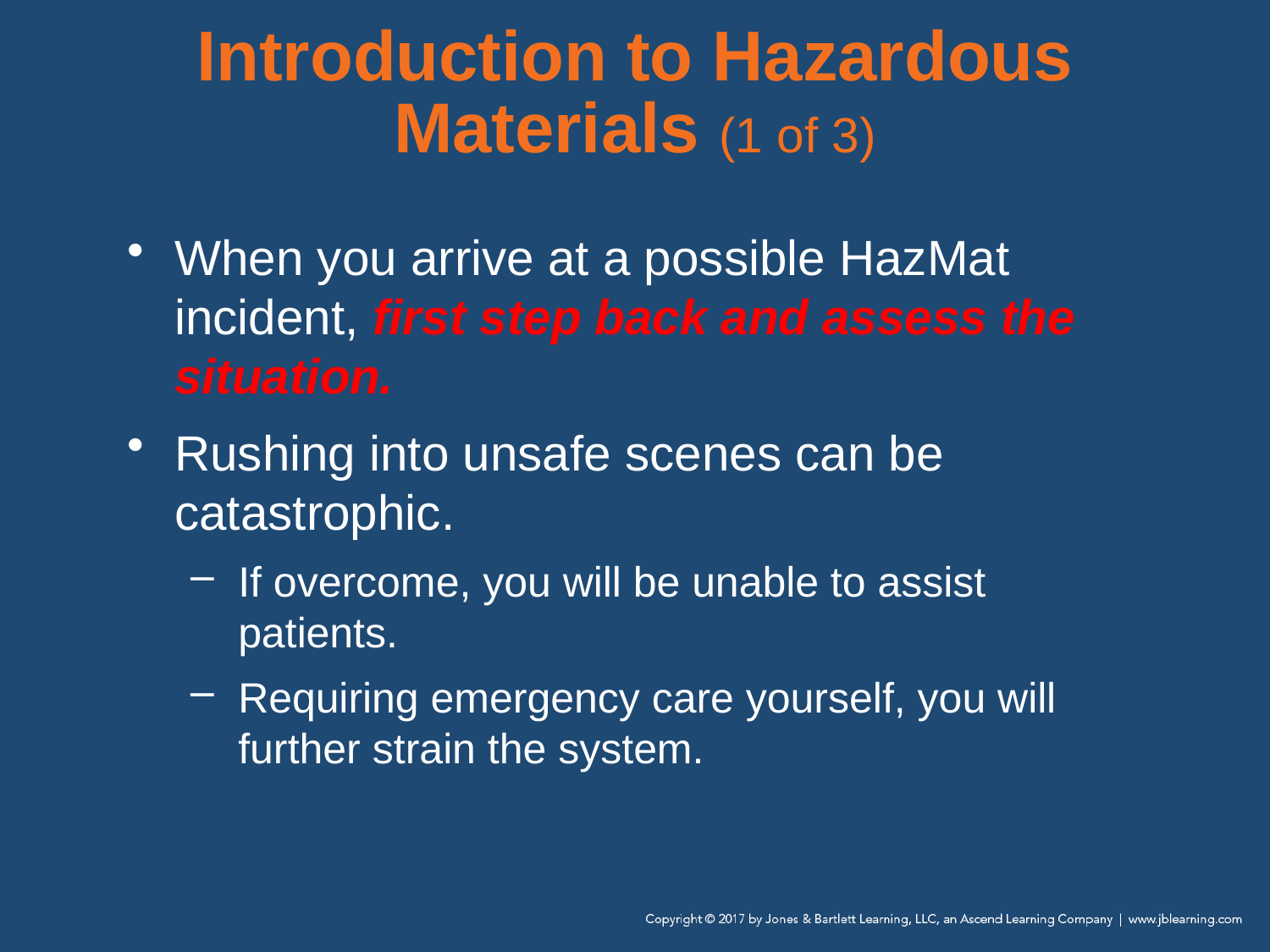

# Introduction to Hazardous Materials (1 of 3)
When you arrive at a possible HazMat incident, first step back and assess the situation.
Rushing into unsafe scenes can be catastrophic.
If overcome, you will be unable to assist patients.
Requiring emergency care yourself, you will further strain the system.